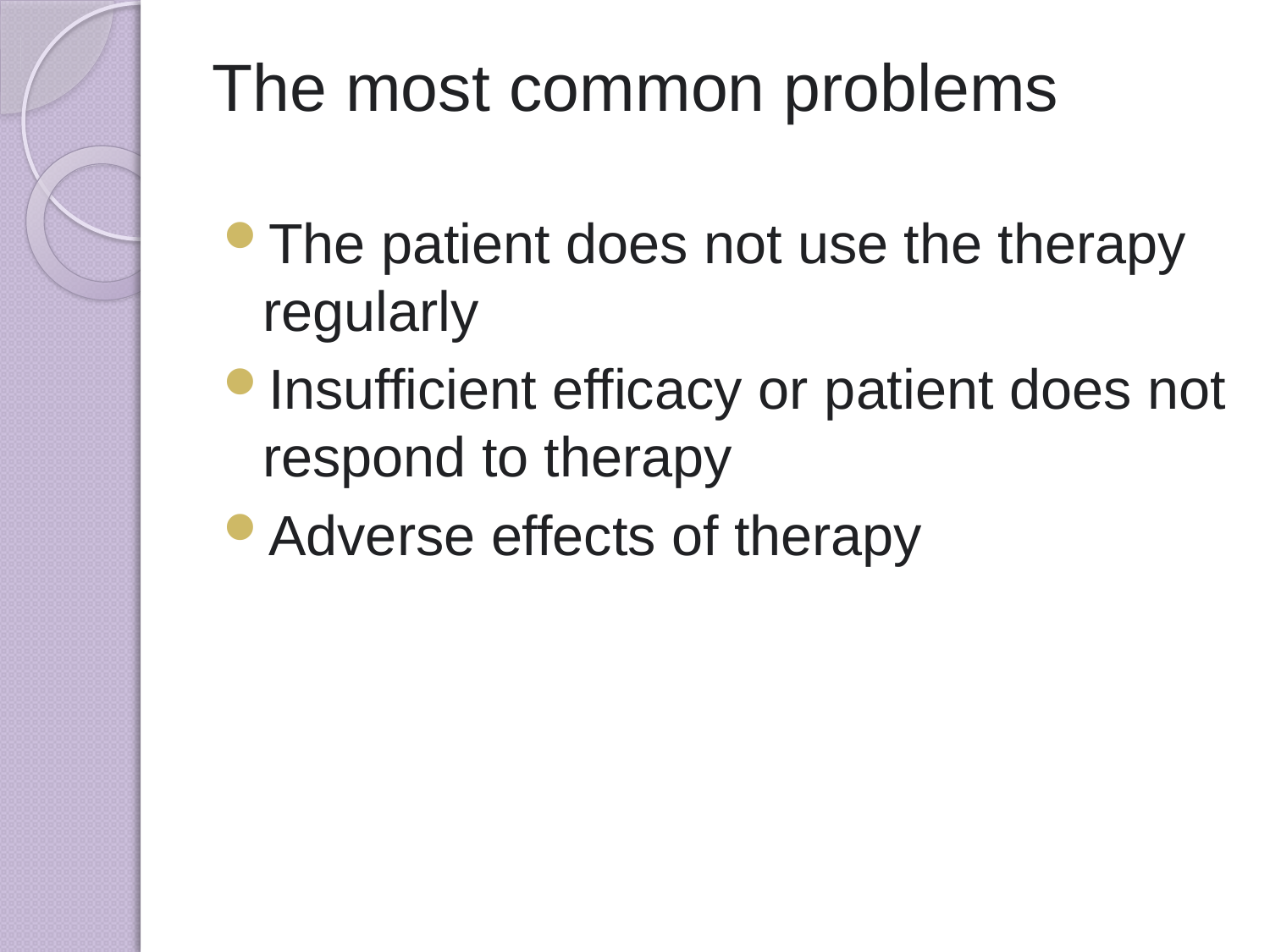

# The most common problems
The patient does not use the therapy regularly
Insufficient efficacy or patient does not respond to therapy
Adverse effects of therapy